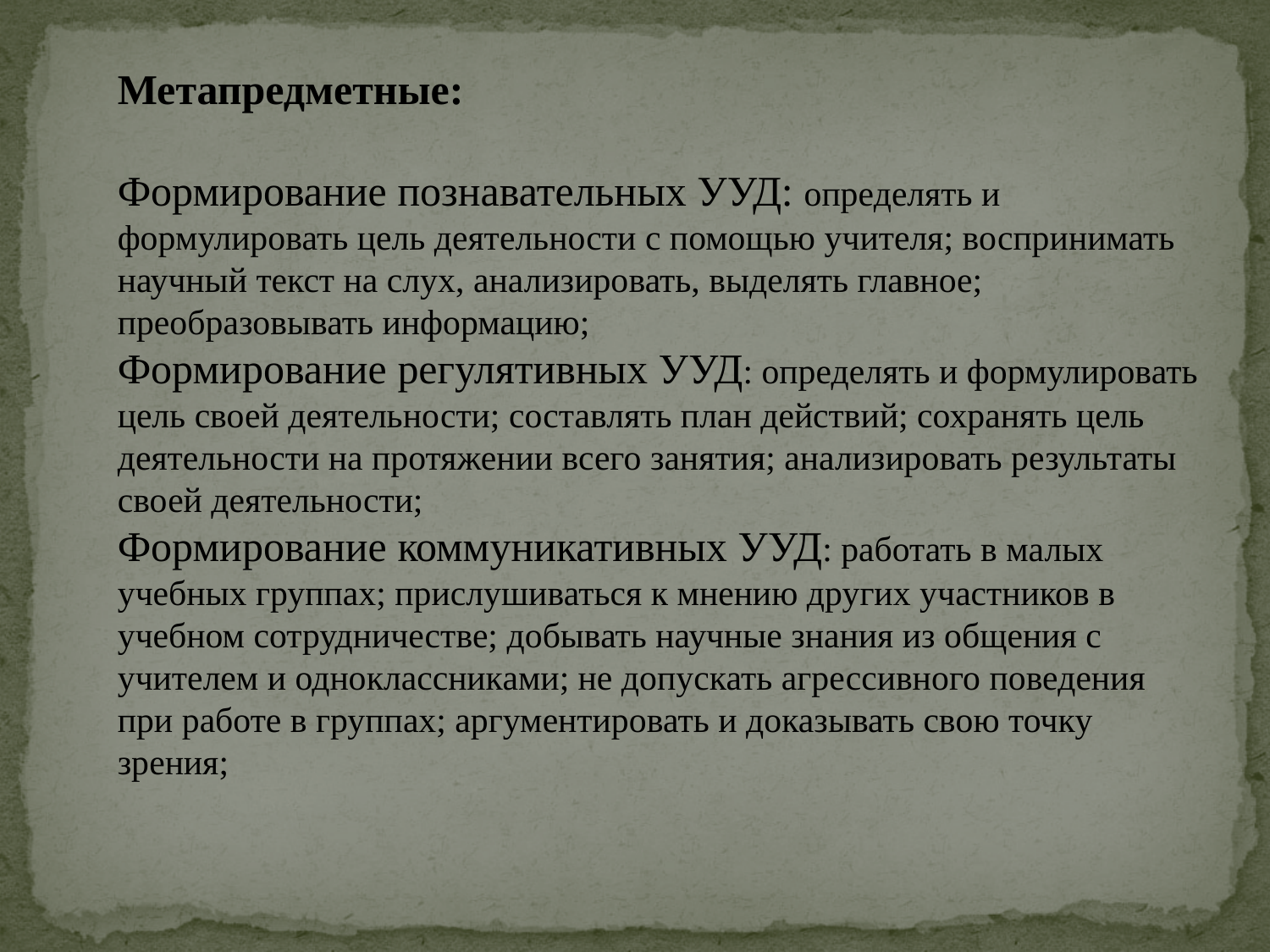

Метапредметные:

Формирование познавательных УУД: определять и формулировать цель деятельности с помощью учителя; воспринимать научный текст на слух, анализировать, выделять главное; преобразовывать информацию;
Формирование регулятивных УУД: определять и формулировать цель своей деятельности; составлять план действий; сохранять цель деятельности на протяжении всего занятия; анализировать результаты своей деятельности;
Формирование коммуникативных УУД: работать в малых учебных группах; прислушиваться к мнению других участников в учебном сотрудничестве; добывать научные знания из общения с учителем и одноклассниками; не допускать агрессивного поведения при работе в группах; аргументировать и доказывать свою точку зрения;